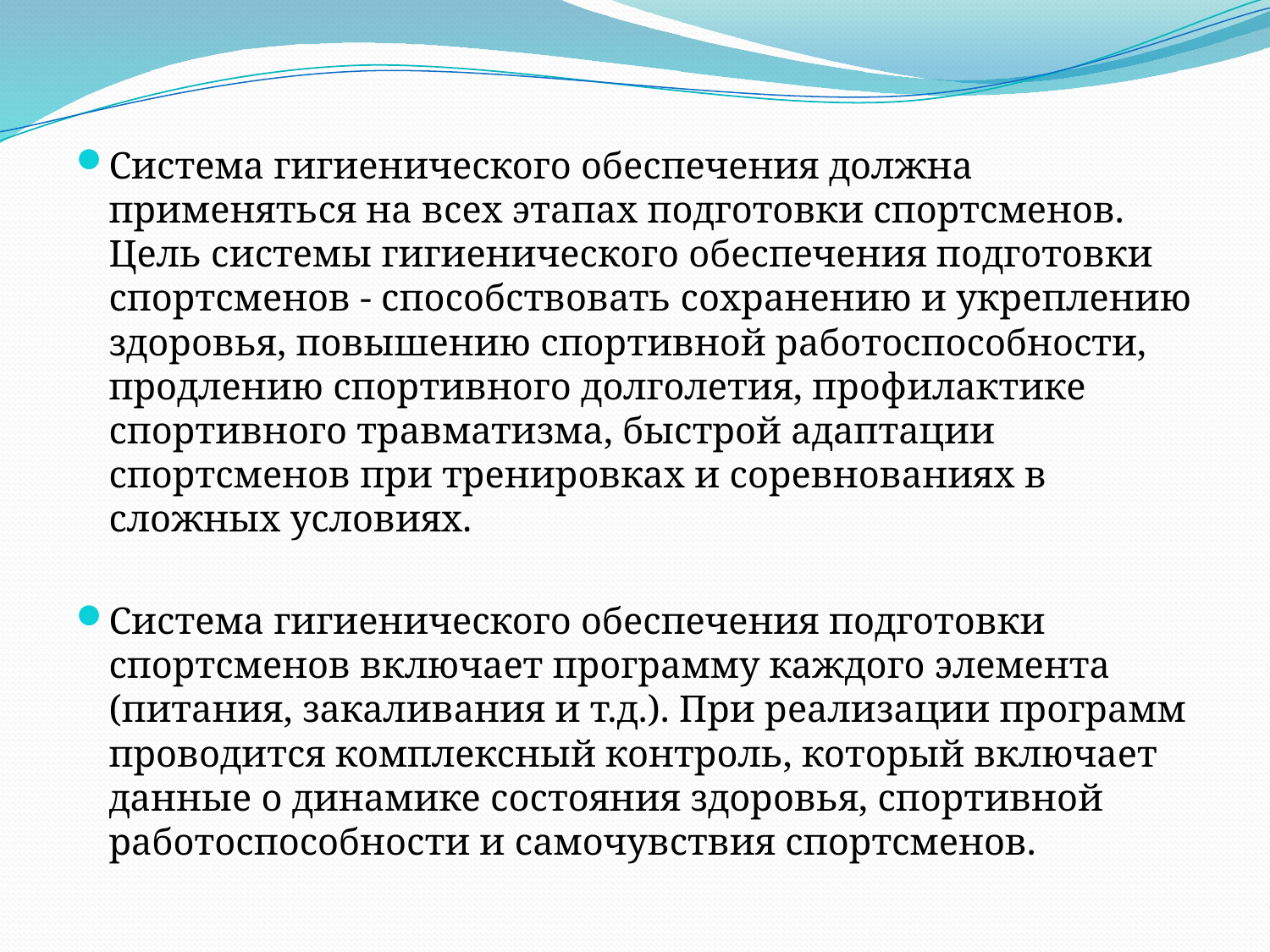

Система гигиенического обеспечения должна применяться на всех этапах подготовки спортсменов. Цель системы гигиенического обеспечения подготовки спортсменов - способствовать сохранению и укреплению здоровья, повышению спортивной работоспособности, продлению спортивного долголетия, профилактике спортивного травматизма, быстрой адаптации спортсменов при тренировках и соревнованиях в сложных условиях.

Система гигиенического обеспечения подготовки спортсменов включает программу каждого элемента (питания, закаливания и т.д.). При реализации программ проводится комплексный контроль, который включает данные о динамике состояния здоровья, спортивной работоспособности и самочувствия спортсменов.